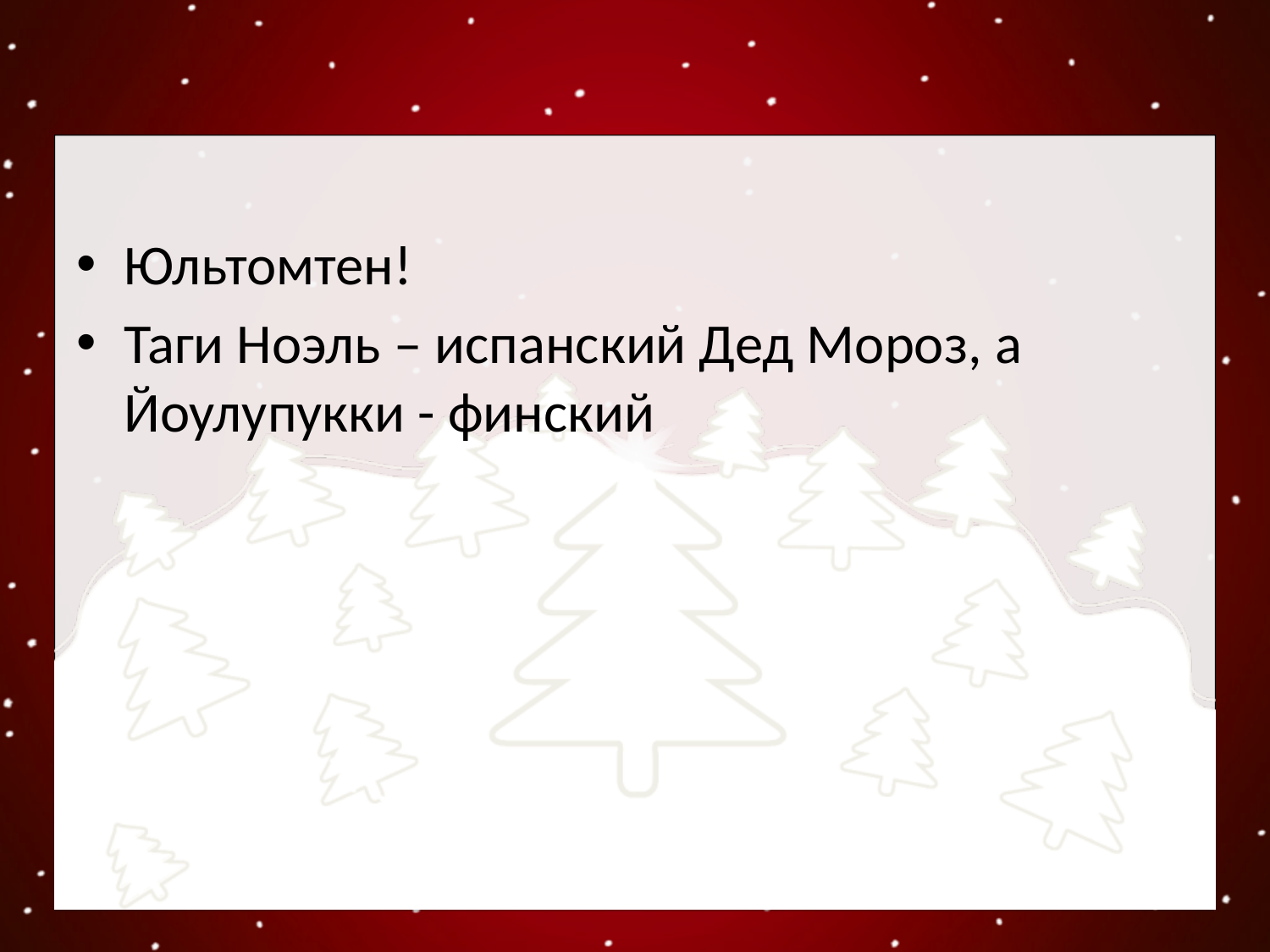

Юльтомтен!
Таги Ноэль – испанский Дед Мороз, а Йоулупукки - финский